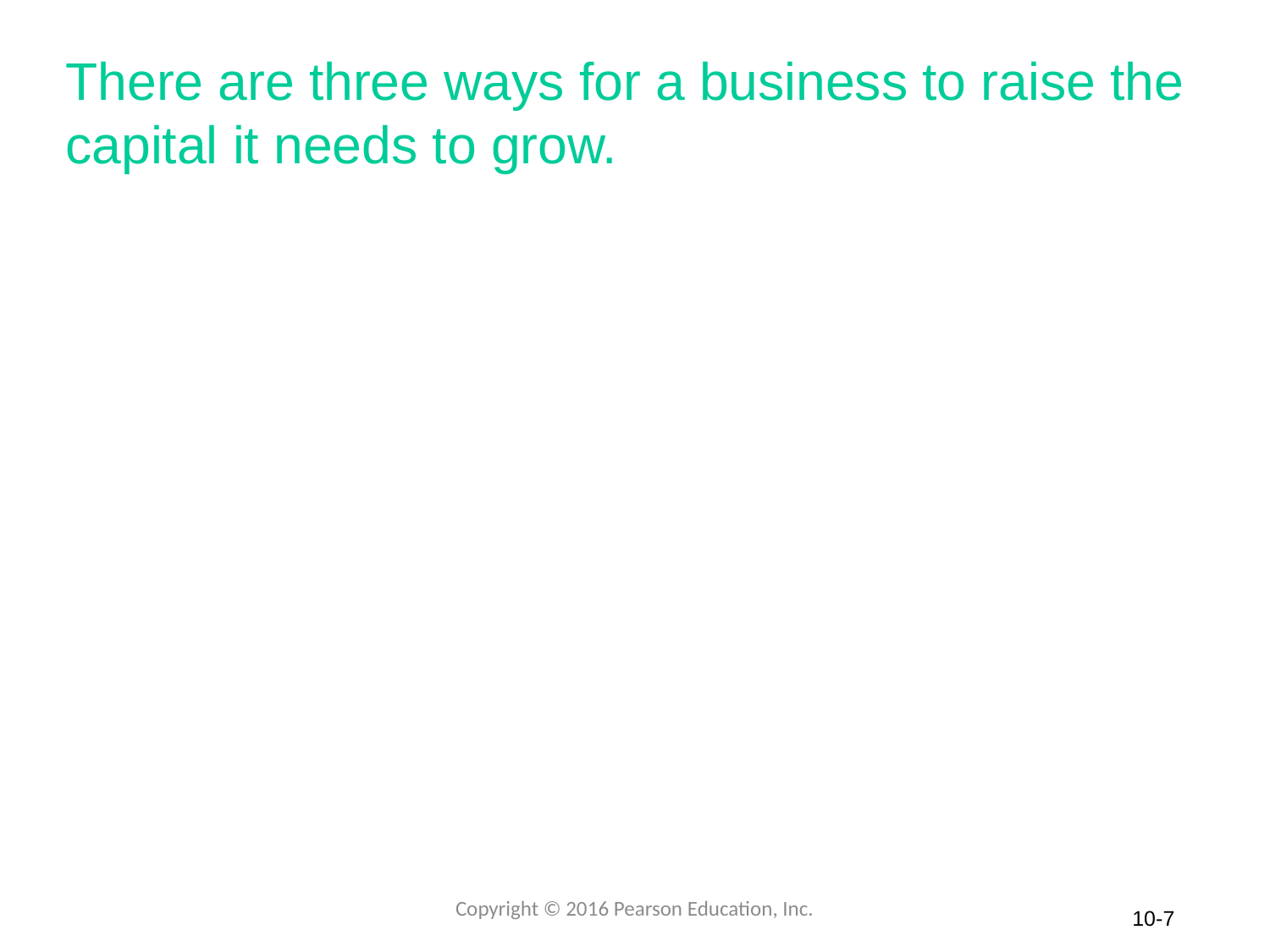

# There are three ways for a business to raise the capital it needs to grow.

Copyright © 2016 Pearson Education, Inc.